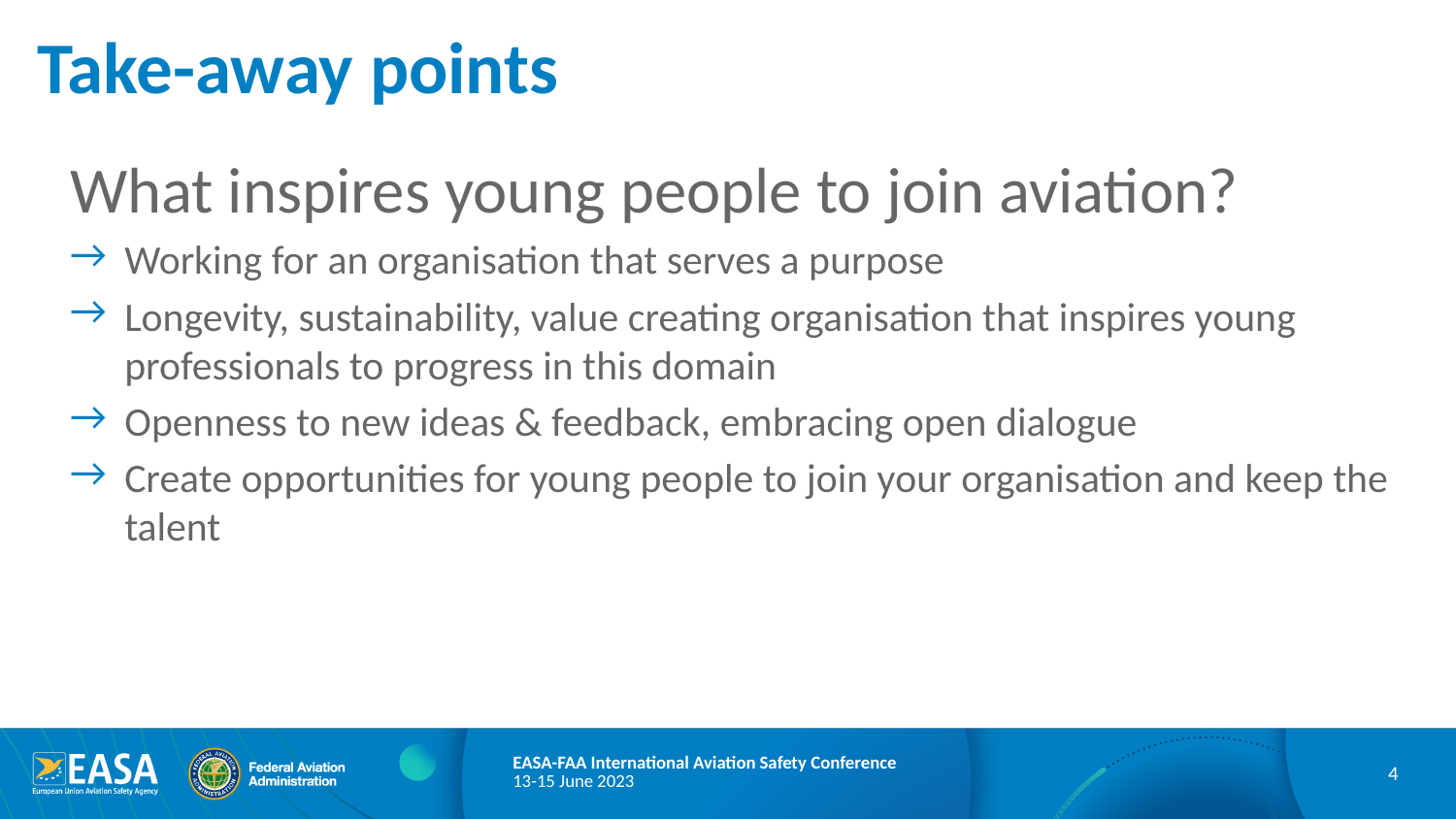

Take-away points
What inspires young people to join aviation?
Working for an organisation that serves a purpose
Longevity, sustainability, value creating organisation that inspires young professionals to progress in this domain
Openness to new ideas & feedback, embracing open dialogue
Create opportunities for young people to join your organisation and keep the talent